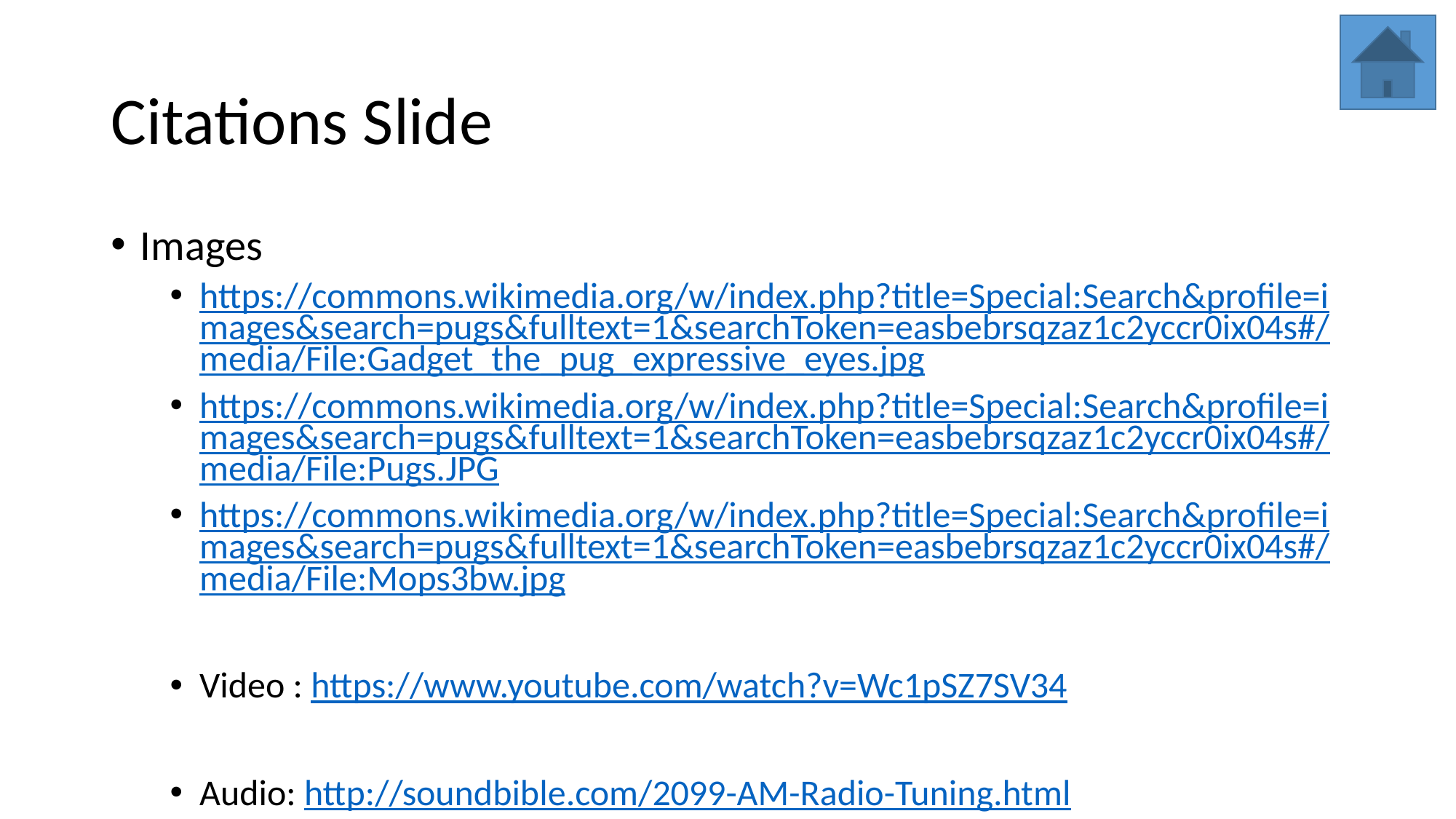

# Citations Slide
Images
https://commons.wikimedia.org/w/index.php?title=Special:Search&profile=images&search=pugs&fulltext=1&searchToken=easbebrsqzaz1c2yccr0ix04s#/media/File:Gadget_the_pug_expressive_eyes.jpg
https://commons.wikimedia.org/w/index.php?title=Special:Search&profile=images&search=pugs&fulltext=1&searchToken=easbebrsqzaz1c2yccr0ix04s#/media/File:Pugs.JPG
https://commons.wikimedia.org/w/index.php?title=Special:Search&profile=images&search=pugs&fulltext=1&searchToken=easbebrsqzaz1c2yccr0ix04s#/media/File:Mops3bw.jpg

Video : https://www.youtube.com/watch?v=Wc1pSZ7SV34

Audio: http://soundbible.com/2099-AM-Radio-Tuning.html